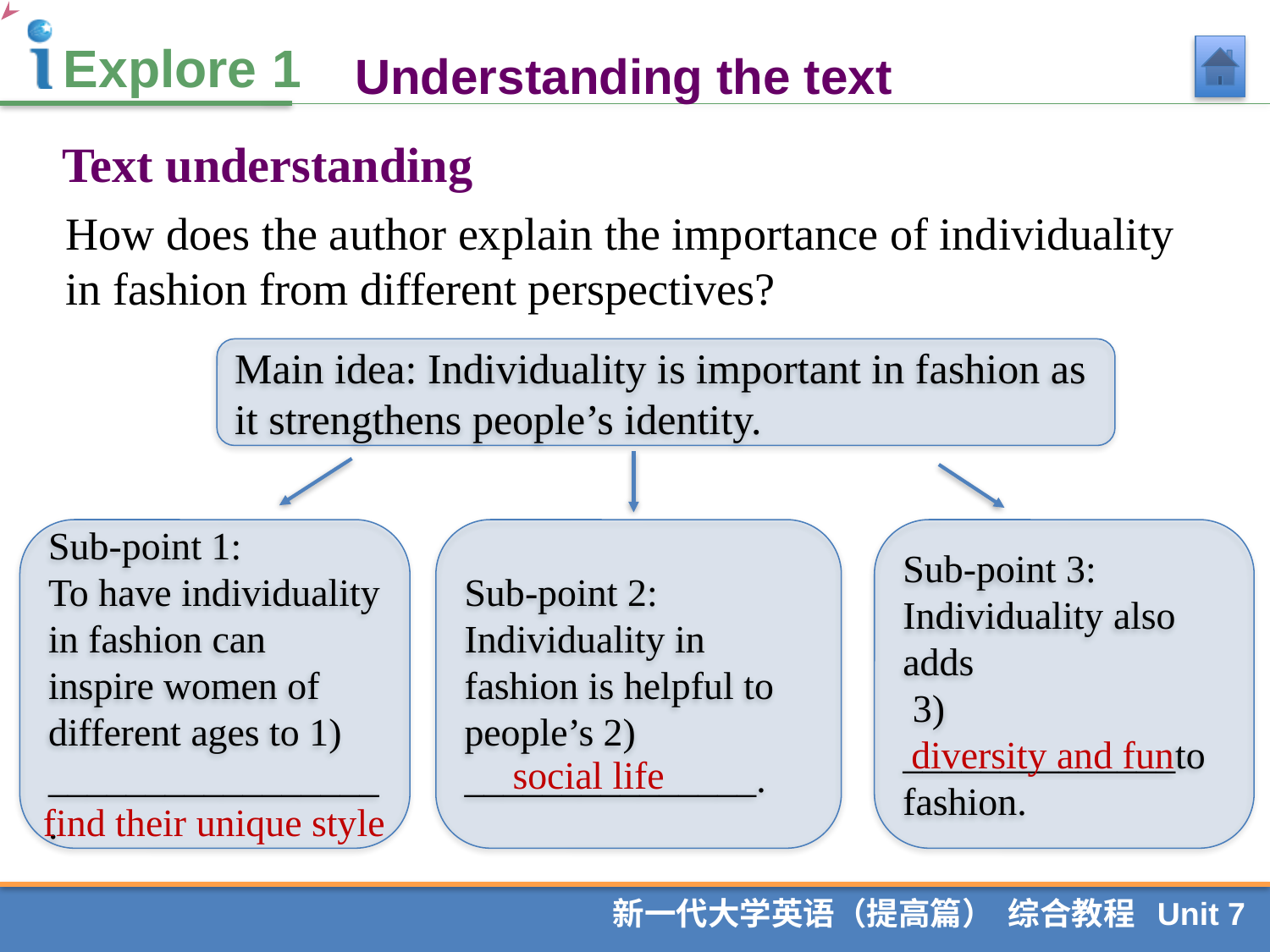

Understanding the text
Text understanding
How does the author explain the importance of individuality in fashion from different perspectives?
Main idea: Individuality is important in fashion as it strengthens people’s identity.
Sub-point 1:
To have individuality in fashion can inspire women of different ages to 1) _________________.
Sub-point 2:
Individuality in fashion is helpful to people’s 2) _______________.
Sub-point 3:
Individuality also adds
 3) ______________to fashion.
diversity and fun
social life
find their unique style